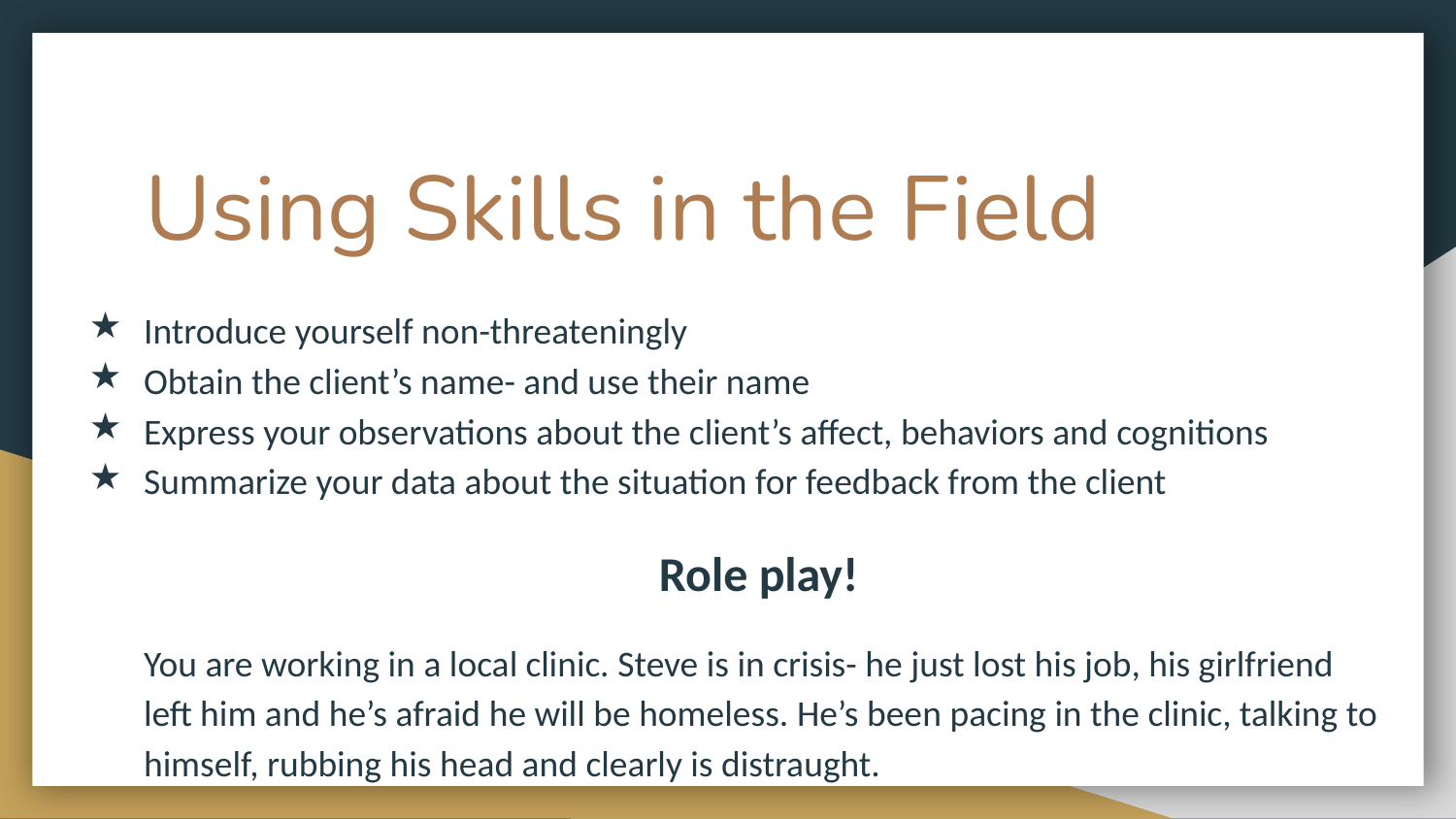

# Using Skills in the Field
Introduce yourself non-threateningly
Obtain the client’s name- and use their name
Express your observations about the client’s affect, behaviors and cognitions
Summarize your data about the situation for feedback from the client
Role play!
You are working in a local clinic. Steve is in crisis- he just lost his job, his girlfriend left him and he’s afraid he will be homeless. He’s been pacing in the clinic, talking to himself, rubbing his head and clearly is distraught.